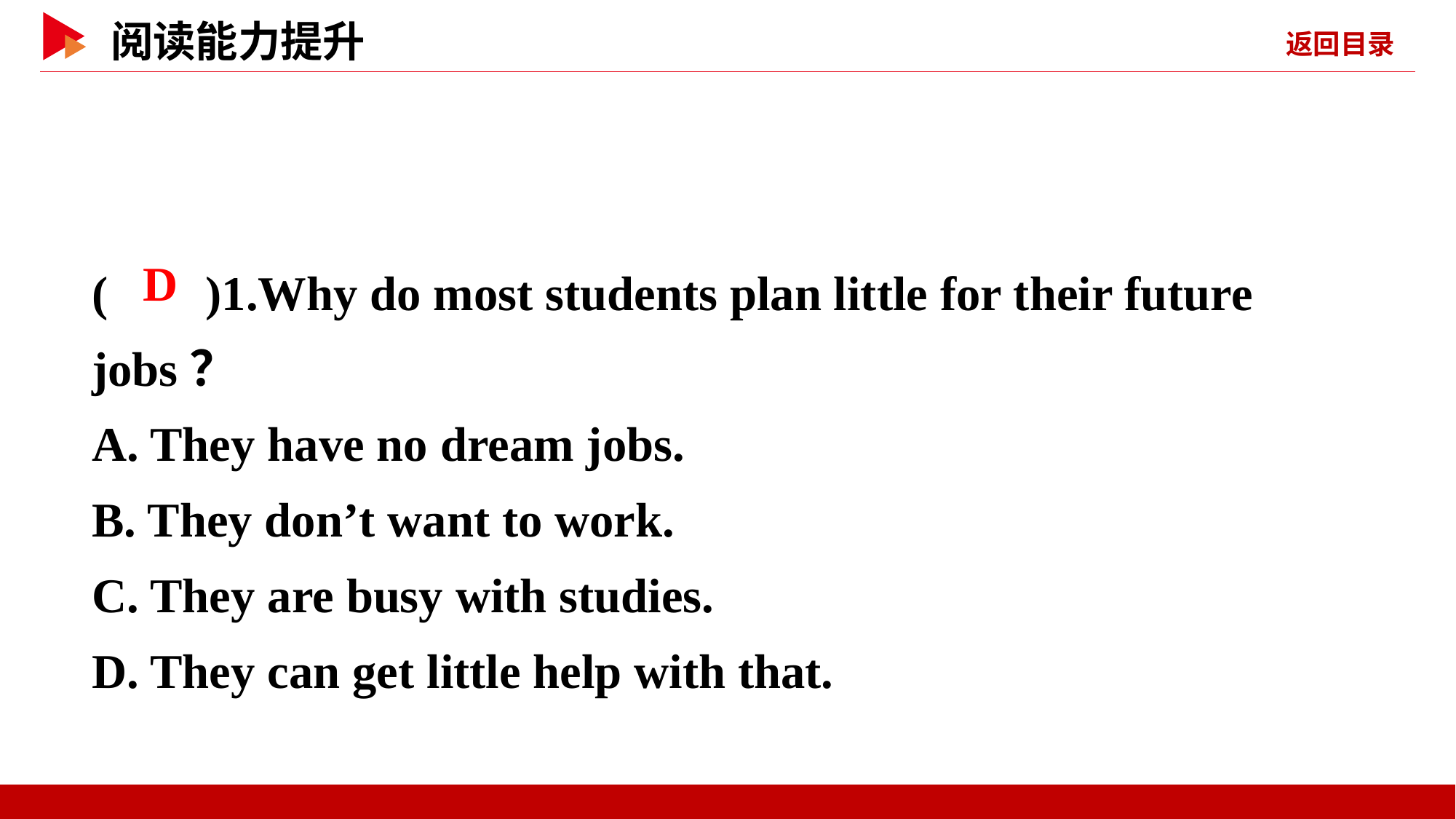

(        )1.Why do most students plan little for their future jobs？
A. They have no dream jobs.
B. They don’t want to work.
C. They are busy with studies.
D. They can get little help with that.
   D